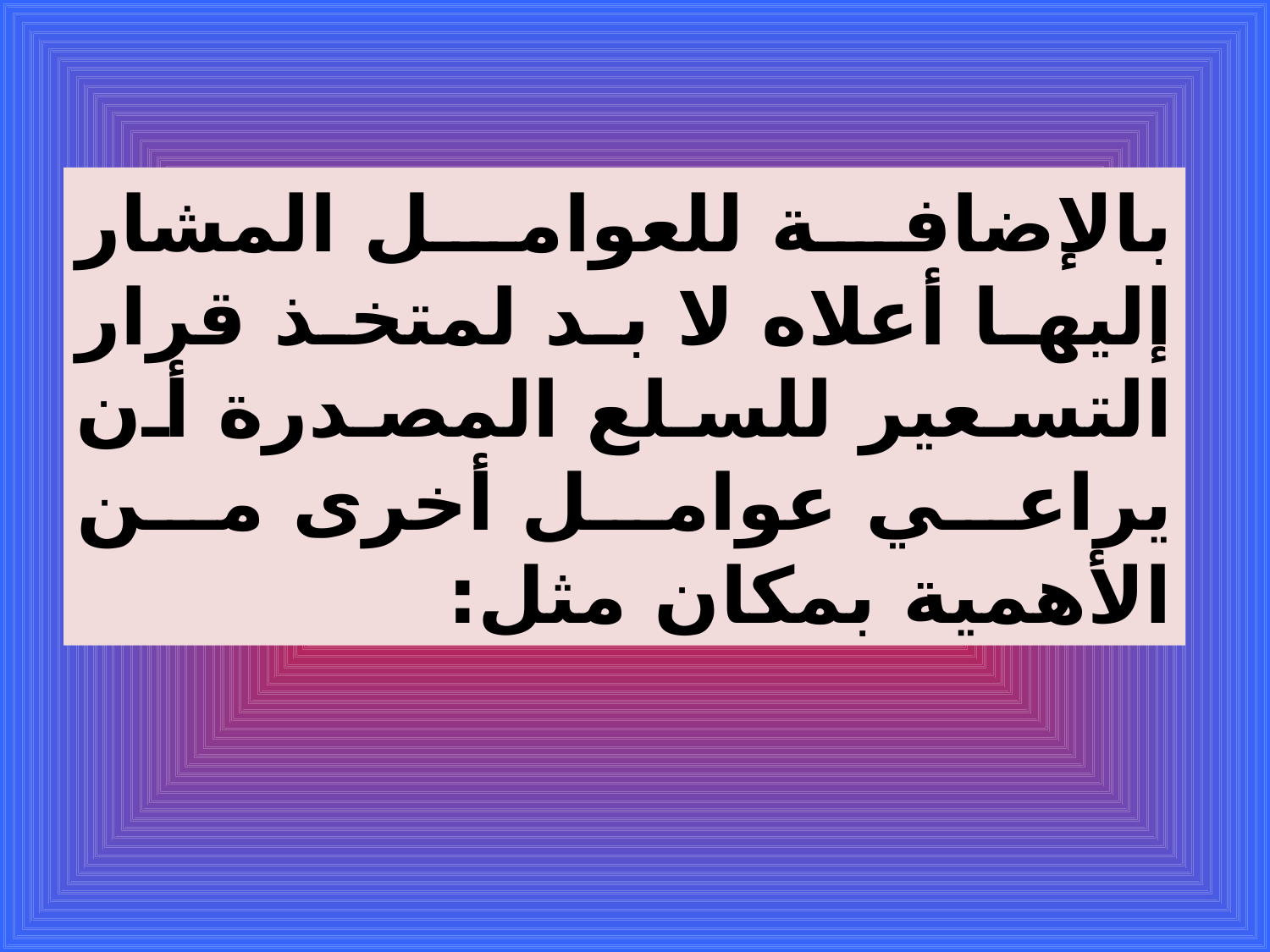

بالإضافة للعوامل المشار إليها أعلاه لا بد لمتخذ قرار التسعير للسلع المصدرة أن يراعي عوامل أخرى من الأهمية بمكان مثل: